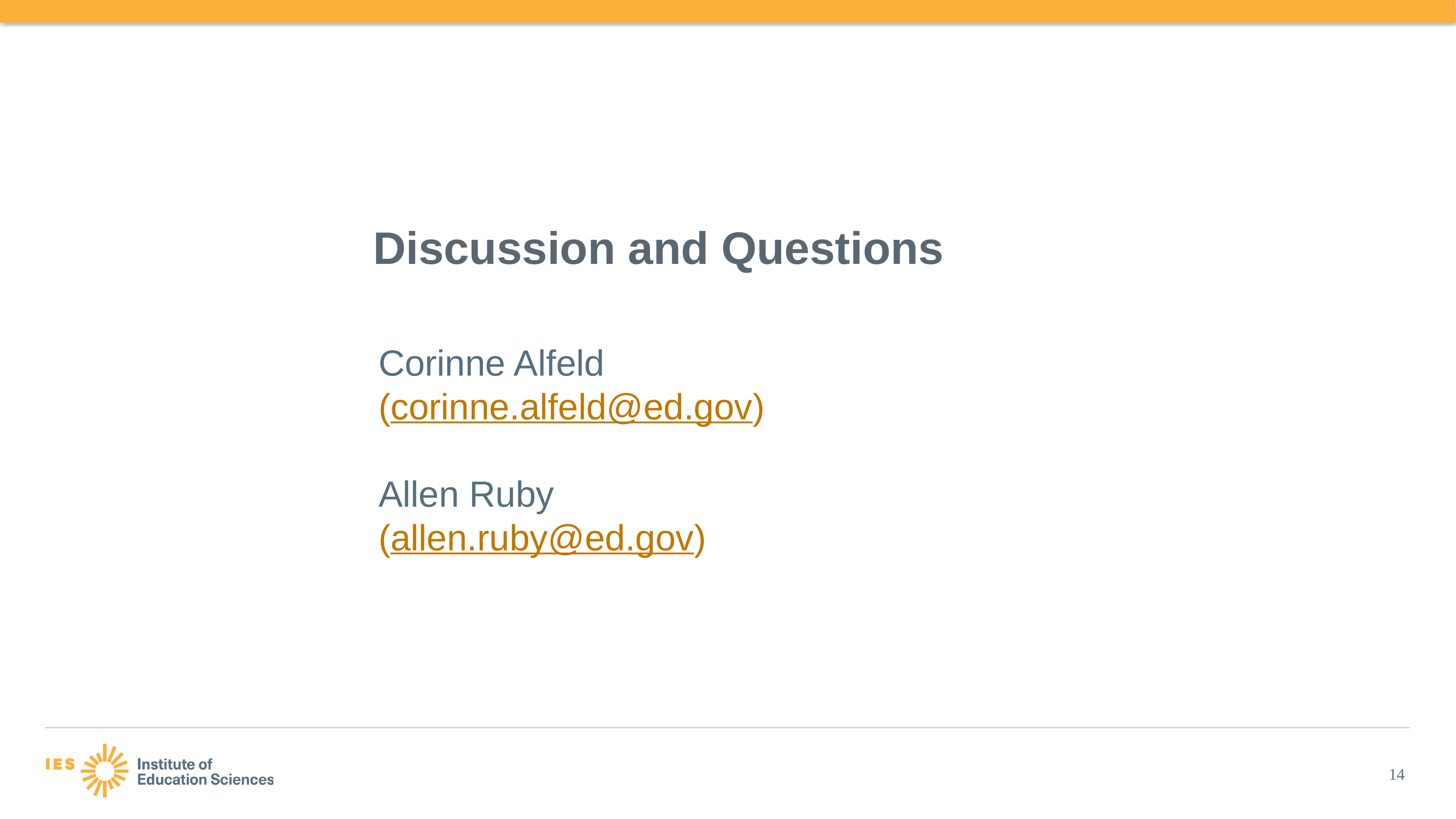

# Discussion and Questions
Corinne Alfeld
(corinne.alfeld@ed.gov)

Allen Ruby
(allen.ruby@ed.gov)
14